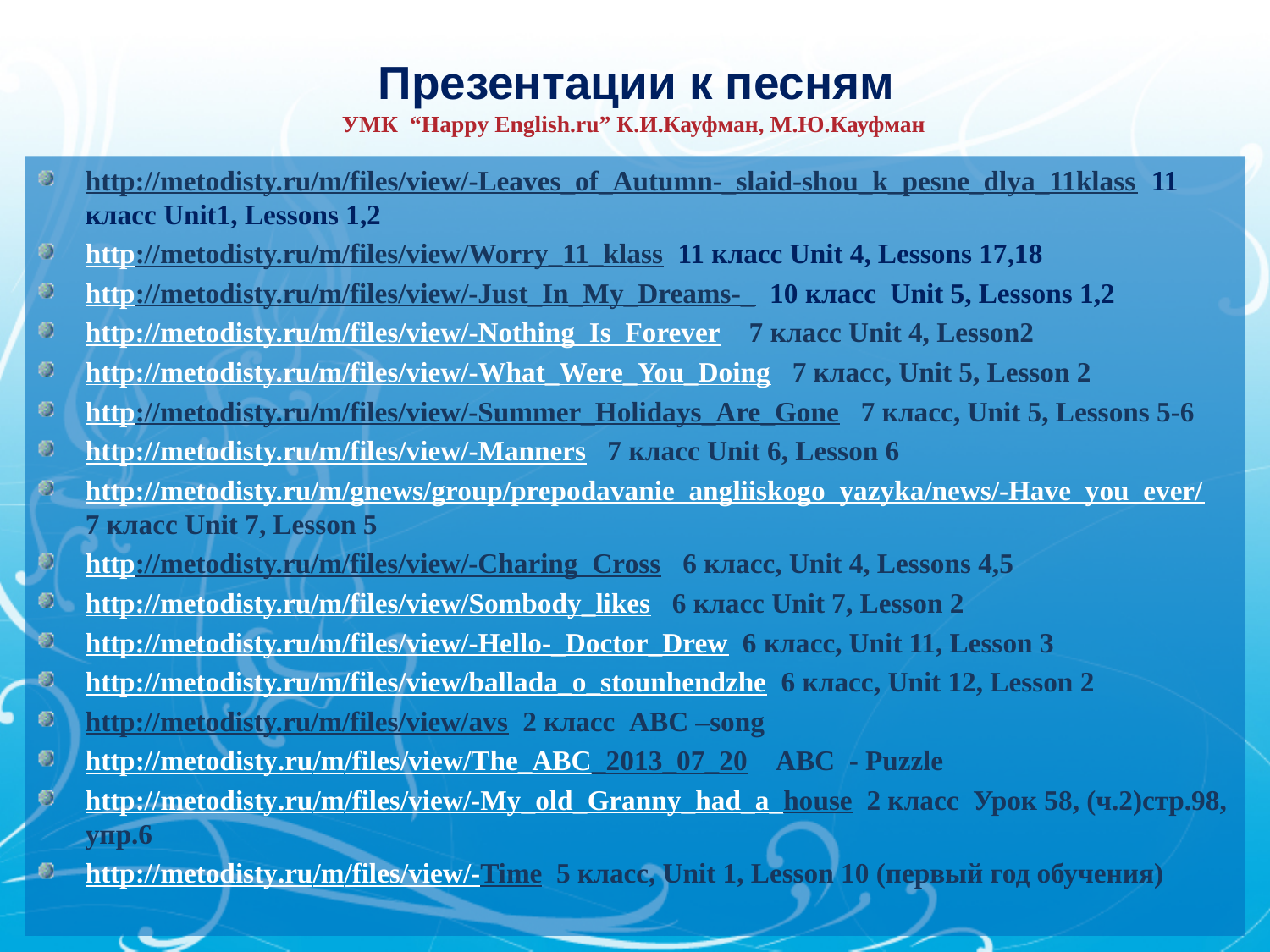

# Презентации к песням УМК  “Happy English.ru” К.И.Кауфман, М.Ю.Кауфман
http://metodisty.ru/m/files/view/-Leaves_of_Autumn-_slaid-shou_k_pesne_dlya_11klass  11 класс Unit1, Lessons 1,2
http://metodisty.ru/m/files/view/Worry_11_klass  11 класс Unit 4, Lessons 17,18
http://metodisty.ru/m/files/view/-Just_In_My_Dreams-_  10 класс  Unit 5, Lessons 1,2
http://metodisty.ru/m/files/view/-Nothing_Is_Forever    7 класс Unit 4, Lesson2
http://metodisty.ru/m/files/view/-What_Were_You_Doing   7 класс, Unit 5, Lesson 2
http://metodisty.ru/m/files/view/-Summer_Holidays_Are_Gone   7 класс, Unit 5, Lessons 5-6
http://metodisty.ru/m/files/view/-Manners   7 класс Unit 6, Lesson 6
http://metodisty.ru/m/gnews/group/prepodavanie_angliiskogo_yazyka/news/-Have_you_ever/  7 класс Unit 7, Lesson 5
http://metodisty.ru/m/files/view/-Charing_Cross   6 класс, Unit 4, Lessons 4,5
http://metodisty.ru/m/files/view/Sombody_likes   6 класс Unit 7, Lesson 2
http://metodisty.ru/m/files/view/-Hello-_Doctor_Drew  6 класс, Unit 11, Lesson 3
http://metodisty.ru/m/files/view/ballada_o_stounhendzhe  6 класс, Unit 12, Lesson 2
http://metodisty.ru/m/files/view/avs  2 класс  ABC –song
http://metodisty.ru/m/files/view/The_ABC_2013_07_20    АВС  - Puzzle
http://metodisty.ru/m/files/view/-My_old_Granny_had_a_house  2 класс  Урок 58, (ч.2)стр.98, упр.6
http://metodisty.ru/m/files/view/-Time  5 класс, Unit 1, Lesson 10 (первый год обучения)